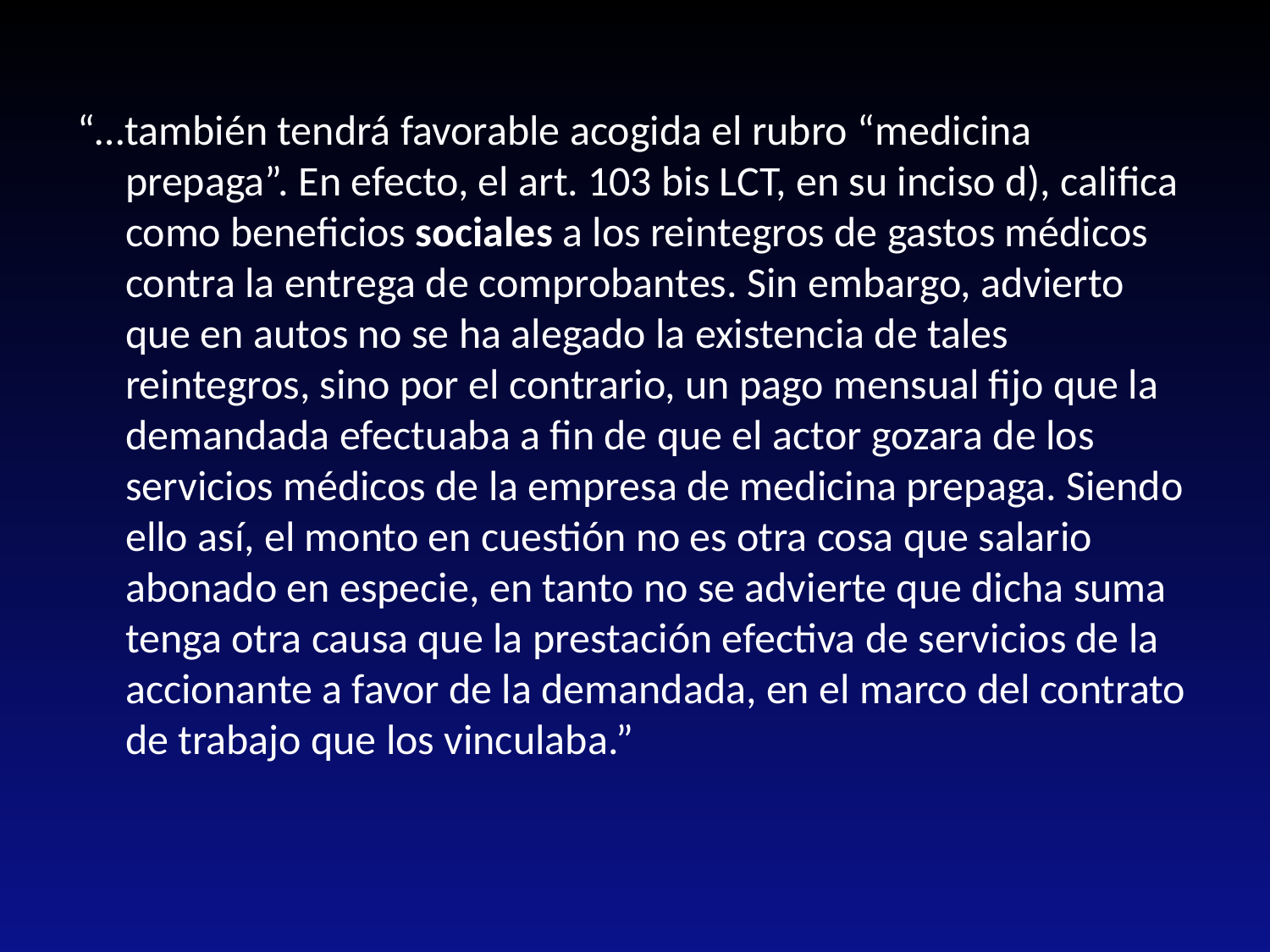

“…también tendrá favorable acogida el rubro “medicina prepaga”. En efecto, el art. 103 bis LCT, en su inciso d), califica como beneficios sociales a los reintegros de gastos médicos contra la entrega de comprobantes. Sin embargo, advierto que en autos no se ha alegado la existencia de tales reintegros, sino por el contrario, un pago mensual fijo que la demandada efectuaba a fin de que el actor gozara de los servicios médicos de la empresa de medicina prepaga. Siendo ello así, el monto en cuestión no es otra cosa que salario abonado en especie, en tanto no se advierte que dicha suma tenga otra causa que la prestación efectiva de servicios de la accionante a favor de la demandada, en el marco del contrato de trabajo que los vinculaba.”